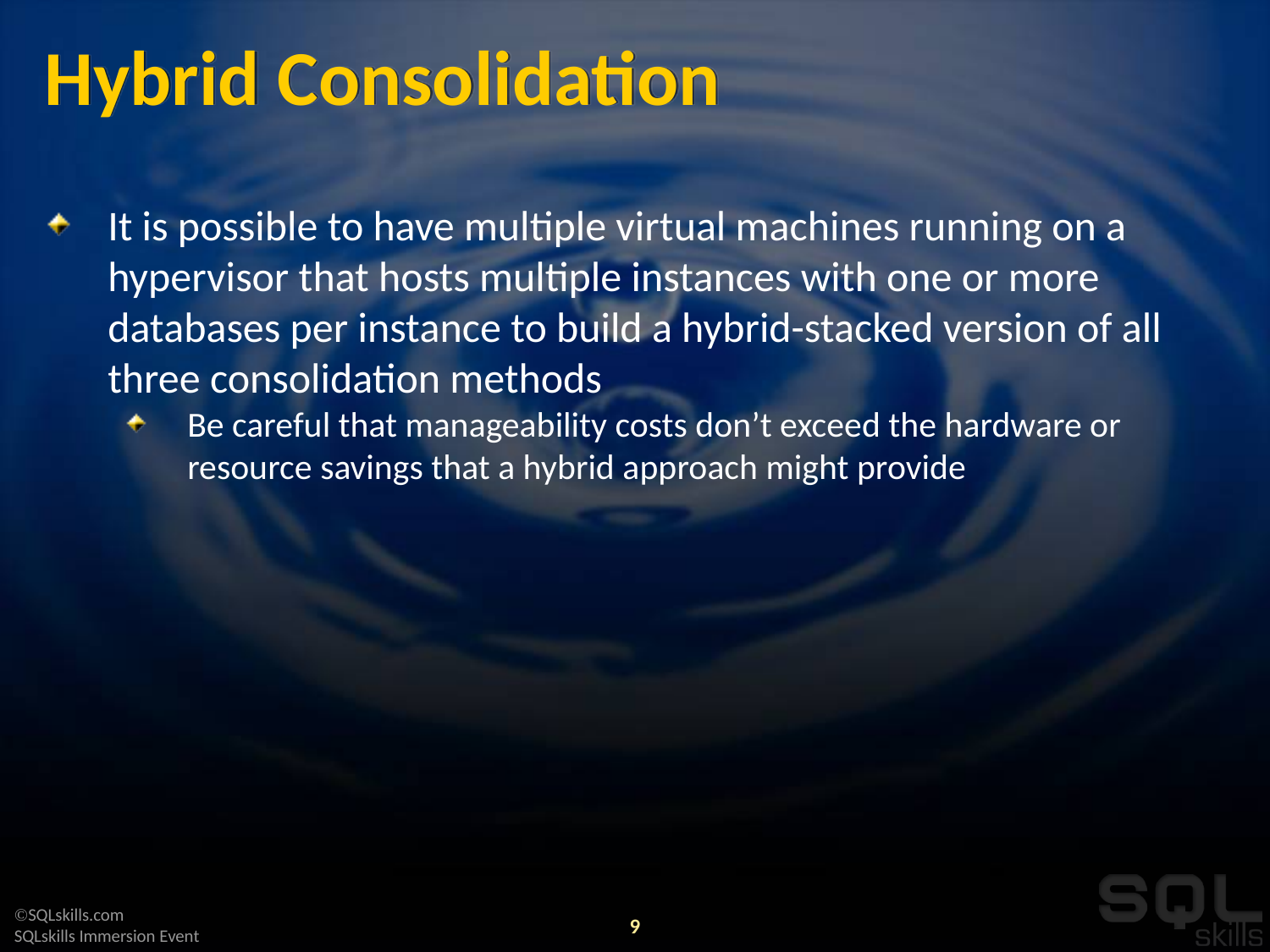

# Hybrid Consolidation
It is possible to have multiple virtual machines running on a hypervisor that hosts multiple instances with one or more databases per instance to build a hybrid-stacked version of all three consolidation methods
Be careful that manageability costs don’t exceed the hardware or resource savings that a hybrid approach might provide
9